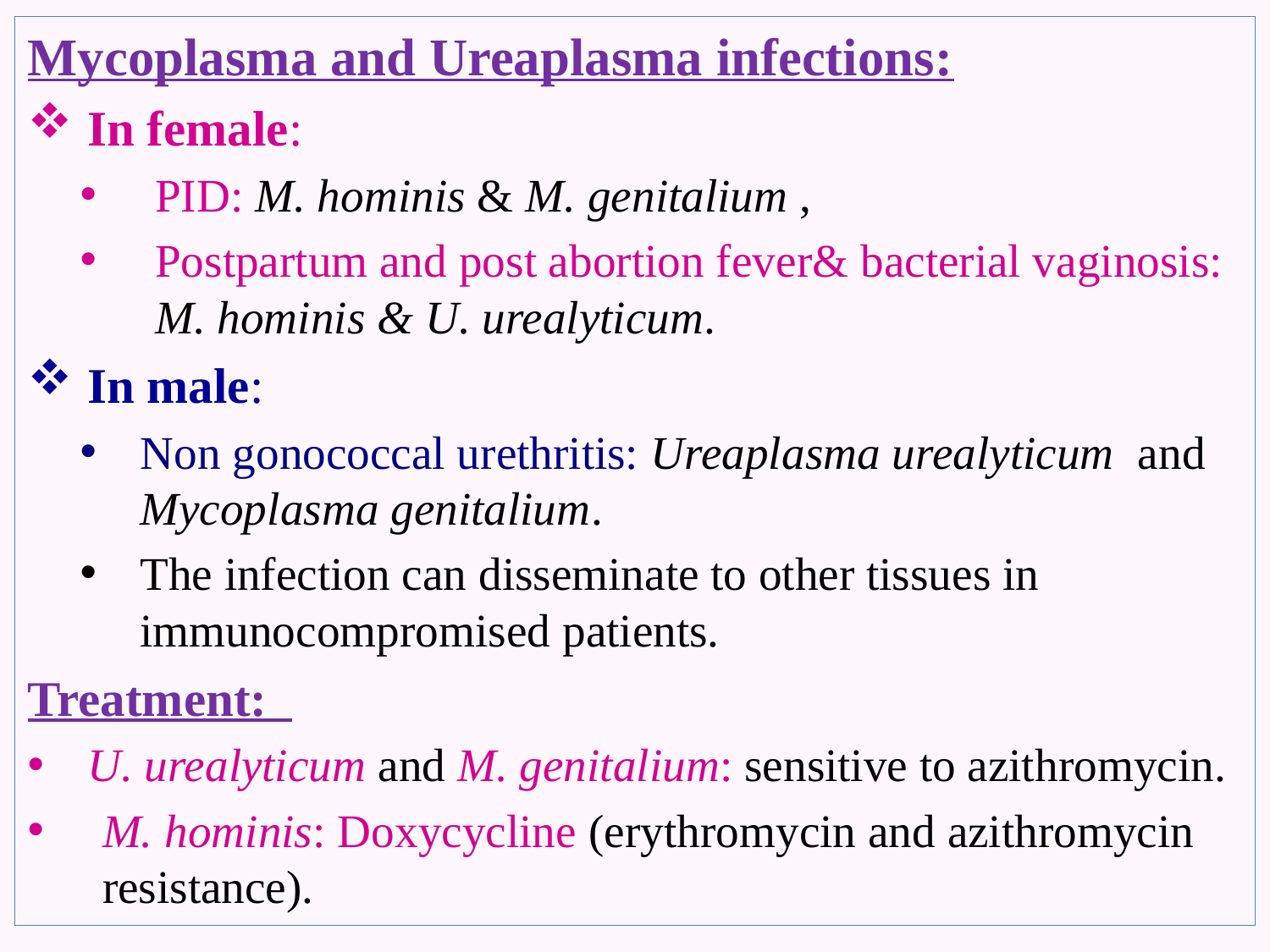

Mycoplasma and Ureaplasma infections:
In female:
PID: M. hominis & M. genitalium ,
Postpartum and post abortion fever& bacterial vaginosis: M. hominis & U. urealyticum.
In male:
Non gonococcal urethritis: Ureaplasma urealyticum  and Mycoplasma genitalium.
The infection can disseminate to other tissues in immunocompromised patients.
Treatment:
U. urealyticum and M. genitalium: sensitive to azithromycin.
M. hominis: Doxycycline (erythromycin and azithromycin resistance).